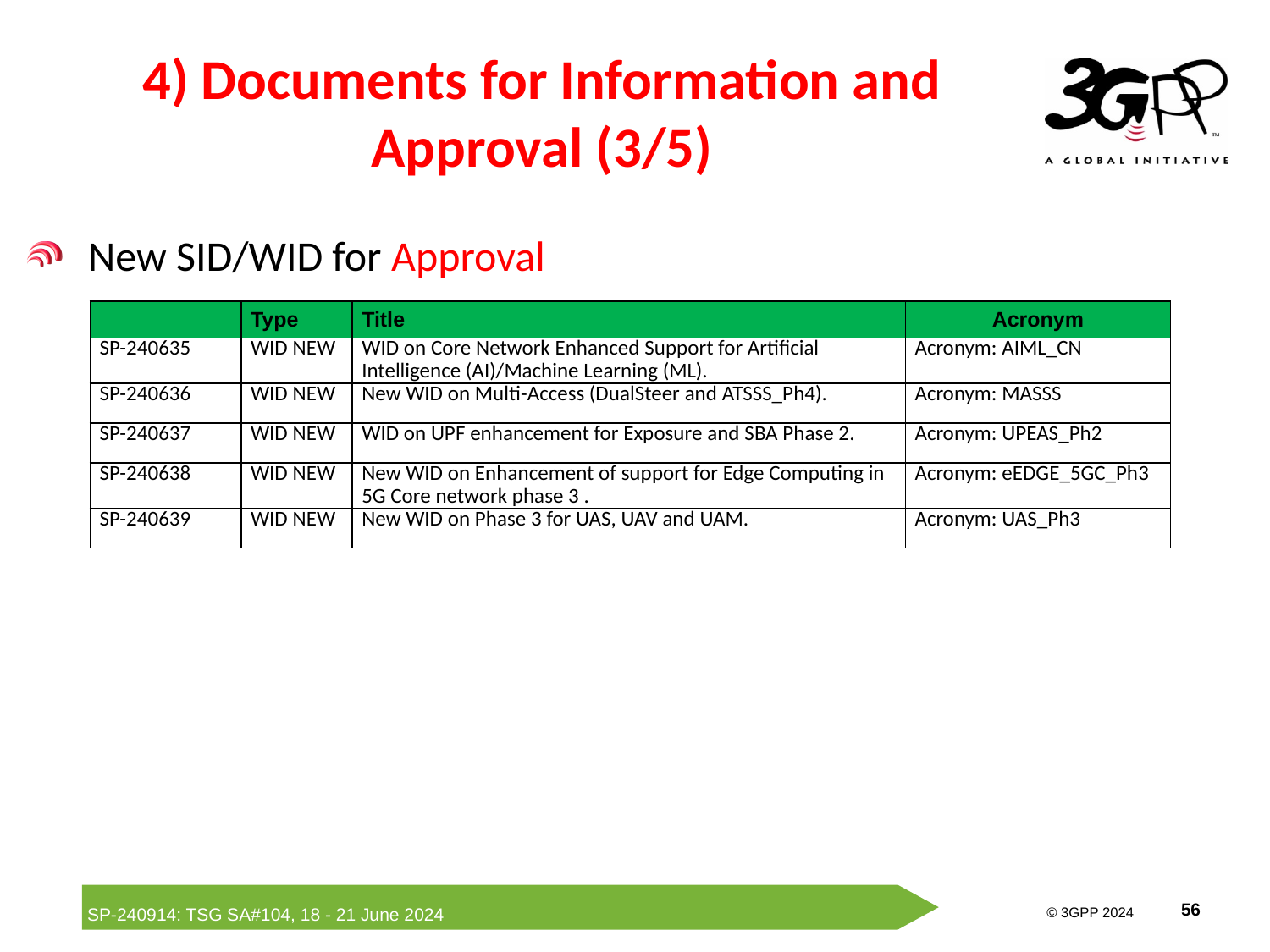

# 4) Documents for Information and Approval (3/5)
New SID/WID for Approval

|  | Type | Title | Acronym |
| --- | --- | --- | --- |
| SP-240635 | WID NEW | WID on Core Network Enhanced Support for Artificial Intelligence (AI)/Machine Learning (ML). | Acronym: AIML\_CN |
| SP-240636 | WID NEW | New WID on Multi-Access (DualSteer and ATSSS\_Ph4). | Acronym: MASSS |
| SP-240637 | WID NEW | WID on UPF enhancement for Exposure and SBA Phase 2. | Acronym: UPEAS\_Ph2 |
| SP-240638 | WID NEW | New WID on Enhancement of support for Edge Computing in 5G Core network phase 3 . | Acronym: eEDGE\_5GC\_Ph3 |
| SP-240639 | WID NEW | New WID on Phase 3 for UAS, UAV and UAM. | Acronym: UAS\_Ph3 |